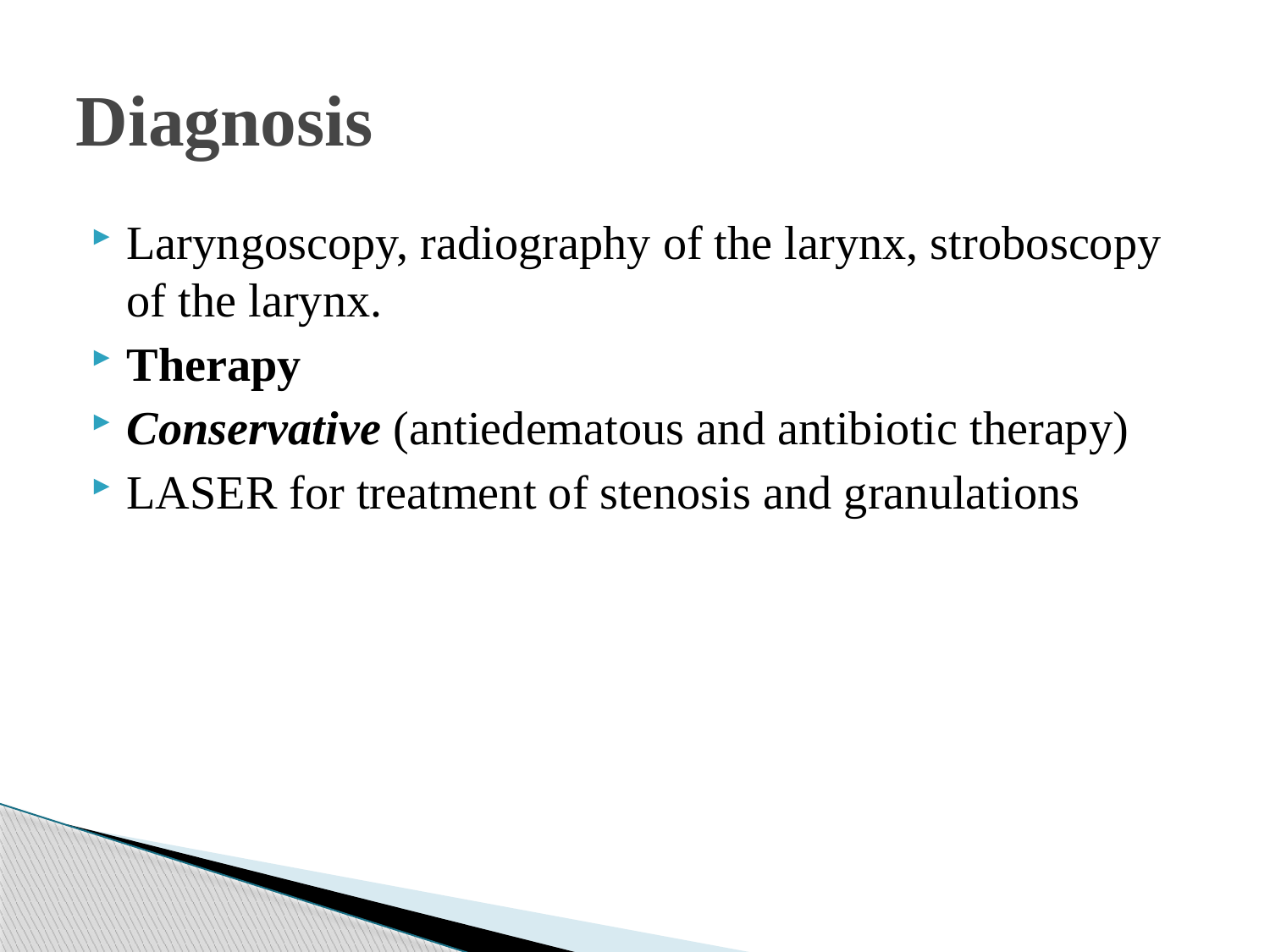

# Diagnosis
Laryngoscopy, radiography of the larynx, stroboscopy of the larynx.
Therapy
Conservative (antiedematous and antibiotic therapy)
LASER for treatment of stenosis and granulations